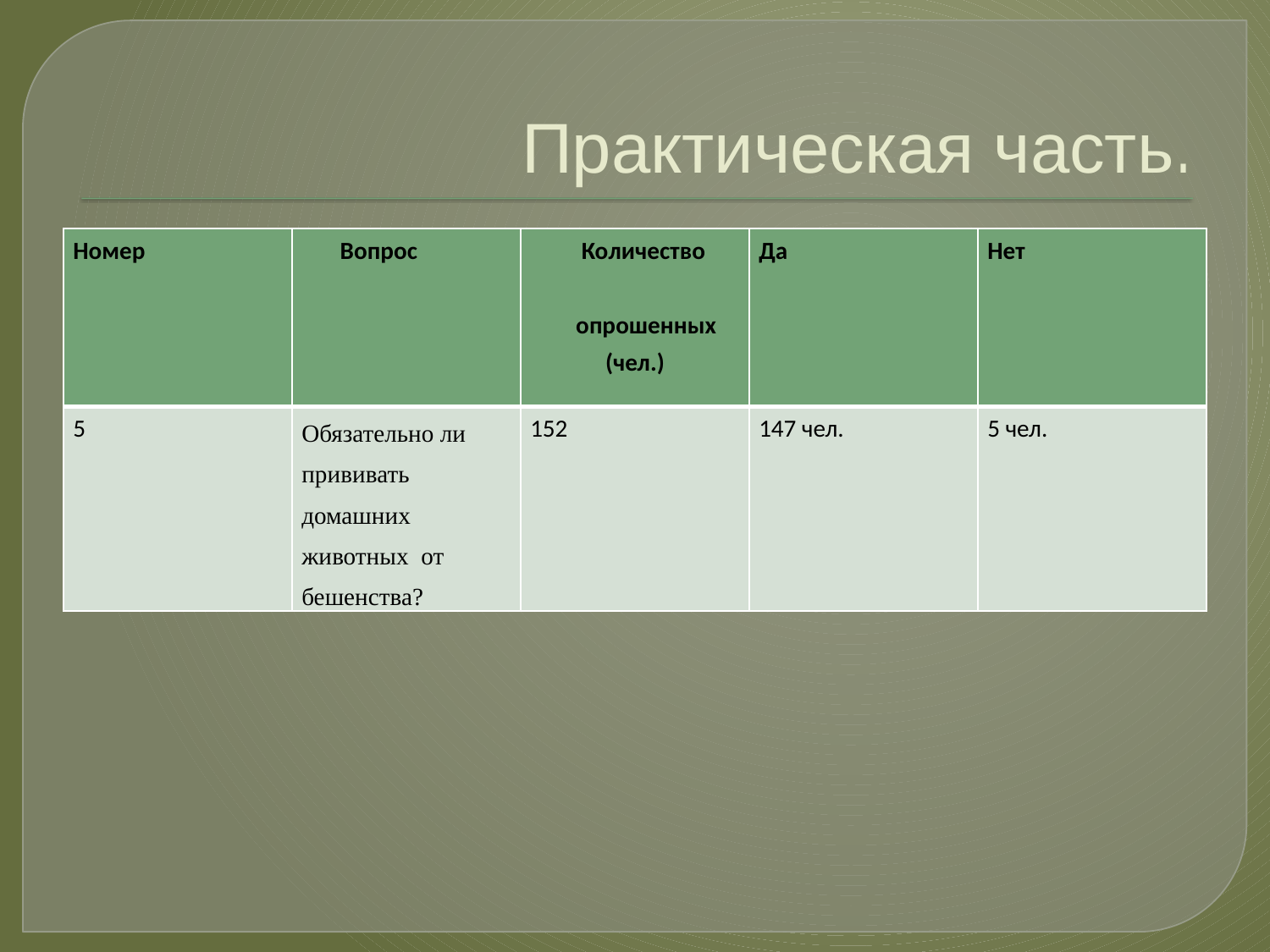

# Практическая часть.
| Номер | Вопрос | Количество опрошенных (чел.) | Да | Нет |
| --- | --- | --- | --- | --- |
| 5 | Обязательно ли прививать домашних животных  от бешенства? | 152 | 147 чел. | 5 чел. |